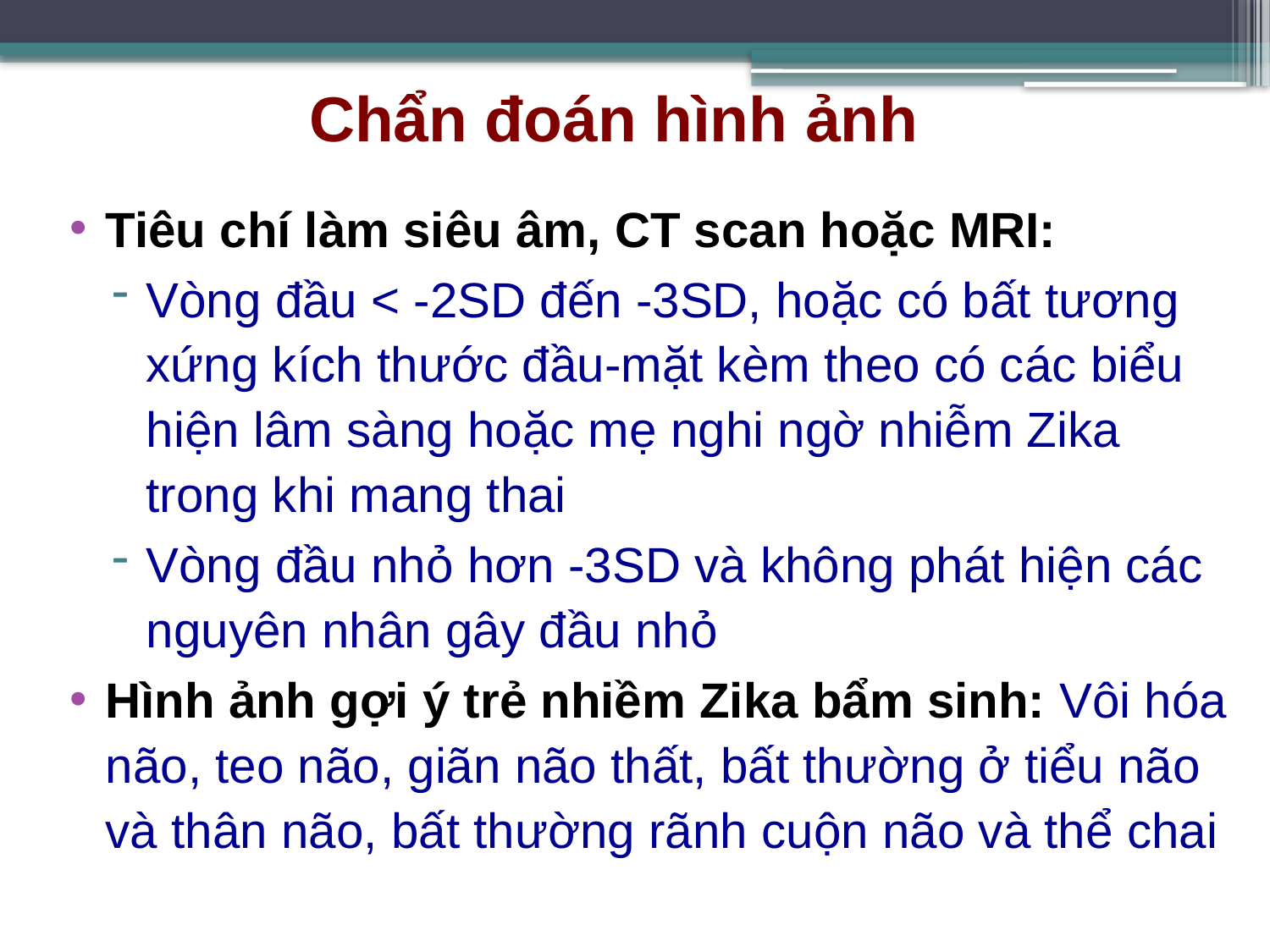

Chẩn đoán hình ảnh
Tiêu chí làm siêu âm, CT scan hoặc MRI:
Vòng đầu < -2SD đến -3SD, hoặc có bất tương xứng kích thước đầu-mặt kèm theo có các biểu hiện lâm sàng hoặc mẹ nghi ngờ nhiễm Zika trong khi mang thai
Vòng đầu nhỏ hơn -3SD và không phát hiện các nguyên nhân gây đầu nhỏ
Hình ảnh gợi ý trẻ nhiềm Zika bẩm sinh: Vôi hóa não, teo não, giãn não thất, bất thường ở tiểu não và thân não, bất thường rãnh cuộn não và thể chai